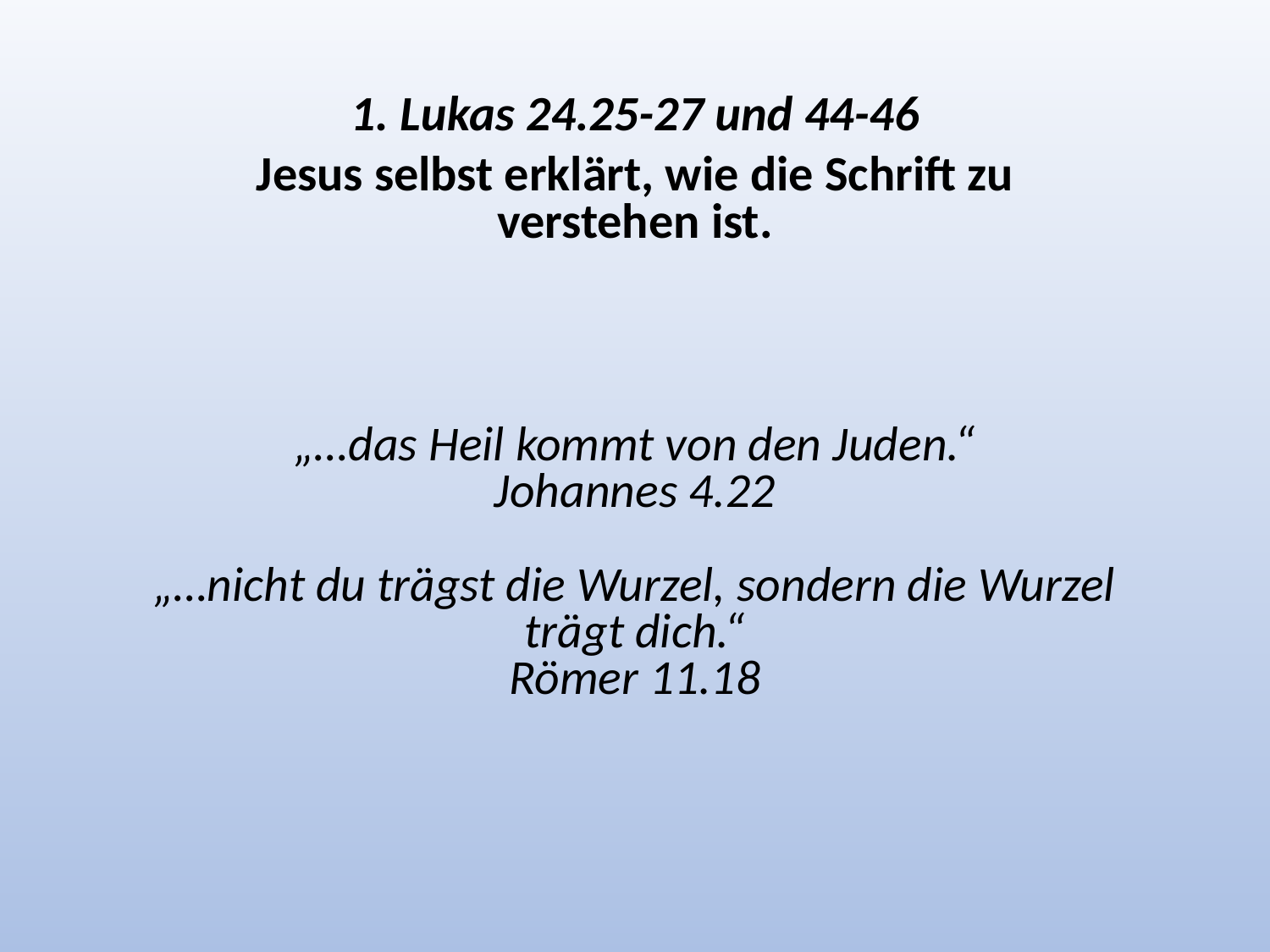

1. Lukas 24.25-27 und 44-46
Jesus selbst erklärt, wie die Schrift zu verstehen ist.
# „…das Heil kommt von den Juden.“ Johannes 4.22 „…nicht du trägst die Wurzel, sondern die Wurzel trägt dich.“ Römer 11.18